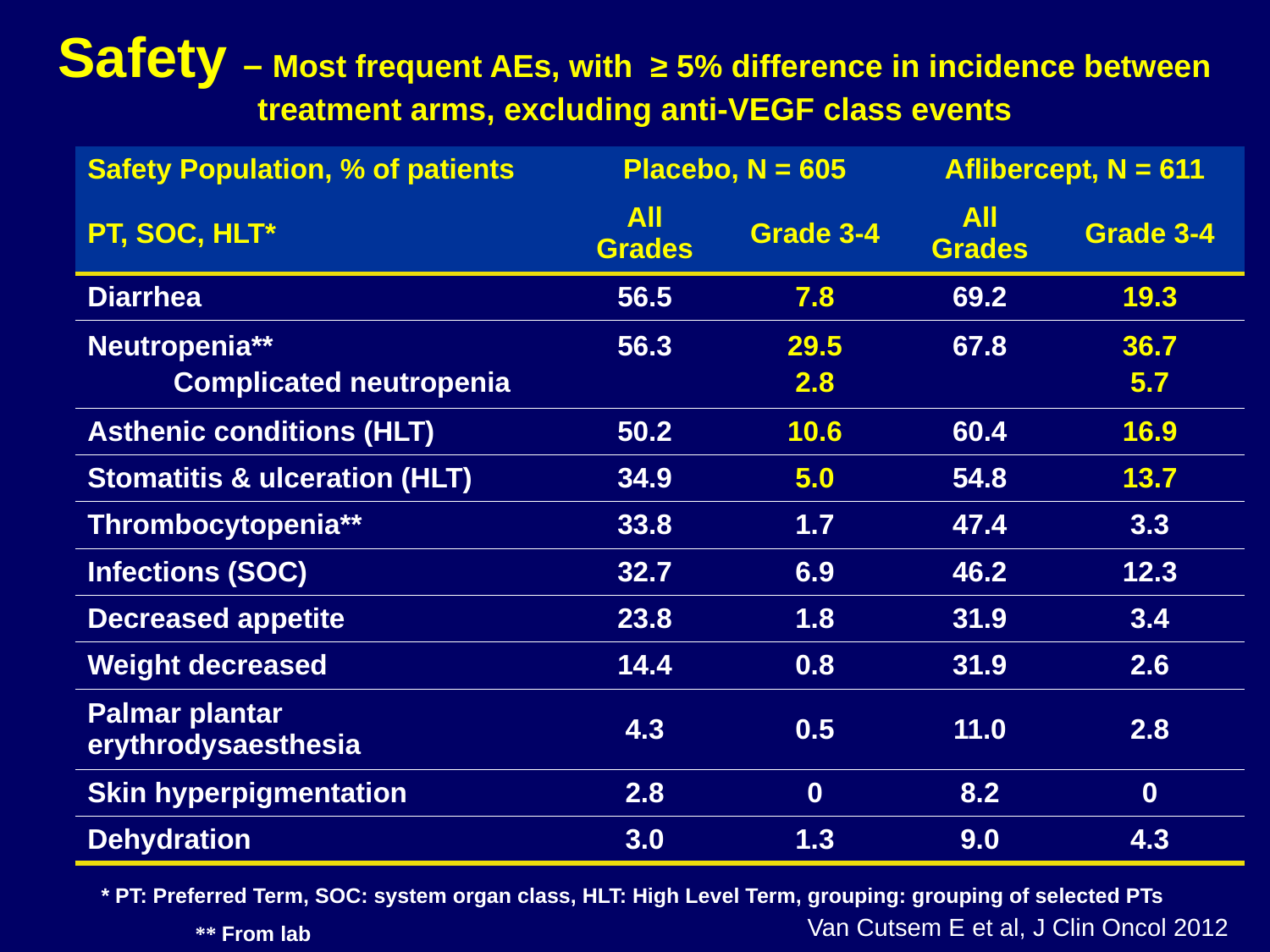

# Safety – Most frequent AEs, with  ≥ 5% difference in incidence between treatment arms, excluding anti-VEGF class events
| Safety Population, % of patients | Placebo, N = 605 |  | Aflibercept, N = 611 |  |
| --- | --- | --- | --- | --- |
| PT, SOC, HLT\* | All Grades | Grade 3-4 | All Grades | Grade 3-4 |
| Diarrhea | 56.5 | 7.8 | 69.2 | 19.3 |
| Neutropenia\*\* Complicated neutropenia | 56.3 | 29.5 2.8 | 67.8 | 36.7 5.7 |
| Asthenic conditions (HLT) | 50.2 | 10.6 | 60.4 | 16.9 |
| Stomatitis & ulceration (HLT) | 34.9 | 5.0 | 54.8 | 13.7 |
| Thrombocytopenia\*\* | 33.8 | 1.7 | 47.4 | 3.3 |
| Infections (SOC) | 32.7 | 6.9 | 46.2 | 12.3 |
| Decreased appetite | 23.8 | 1.8 | 31.9 | 3.4 |
| Weight decreased | 14.4 | 0.8 | 31.9 | 2.6 |
| Palmar plantar erythrodysaesthesia | 4.3 | 0.5 | 11.0 | 2.8 |
| Skin hyperpigmentation | 2.8 | 0 | 8.2 | 0 |
| Dehydration | 3.0 | 1.3 | 9.0 | 4.3 |
* PT: Preferred Term, SOC: system organ class, HLT: High Level Term, grouping: grouping of selected PTs

Van Cutsem E et al, J Clin Oncol 2012
** From lab